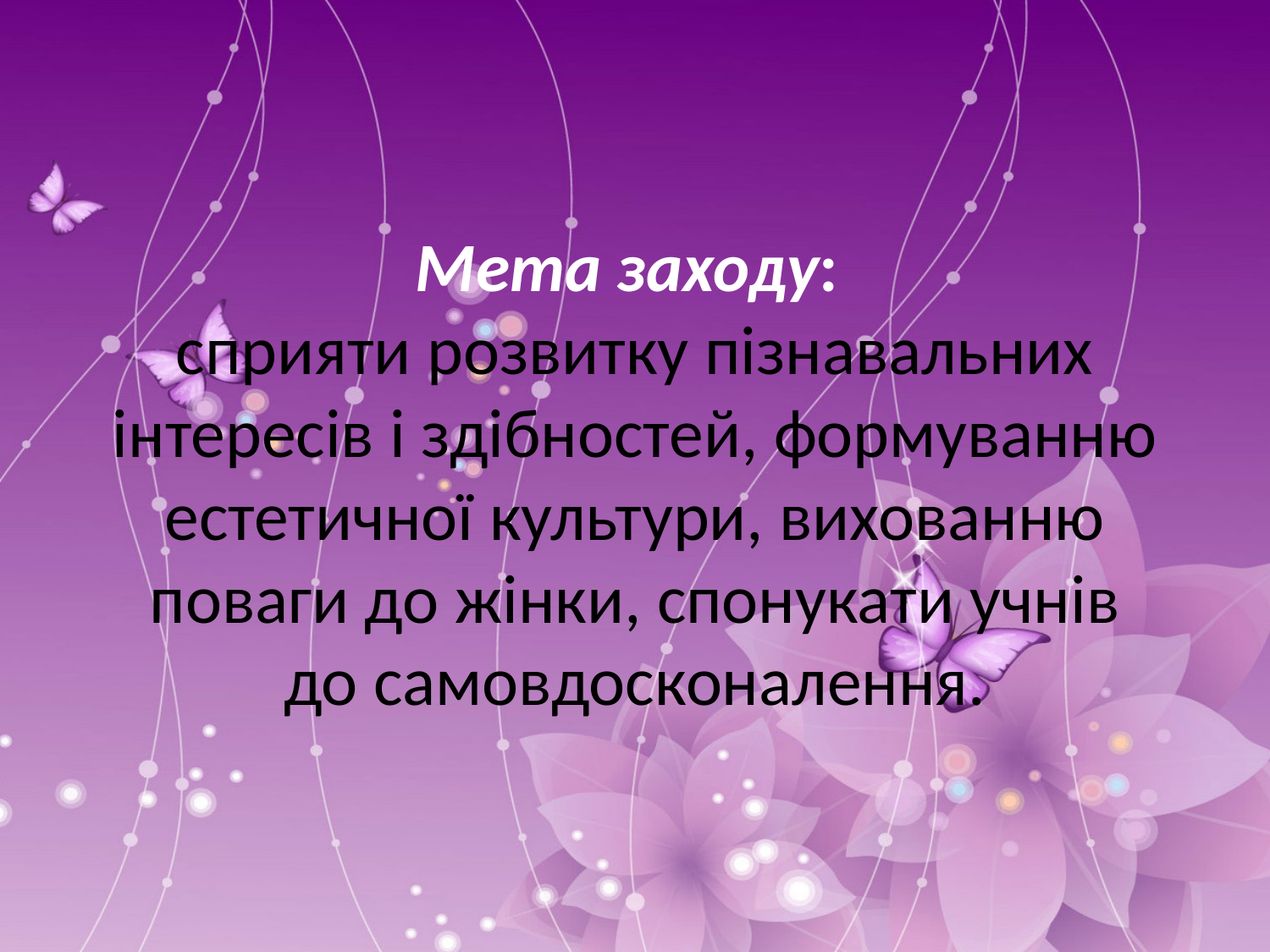

# Мета заходу: сприяти розвитку пізнавальних інтересів і здібностей, формуванню естетичної культури, вихованню поваги до жінки, спонукати учнів до самовдосконалення.